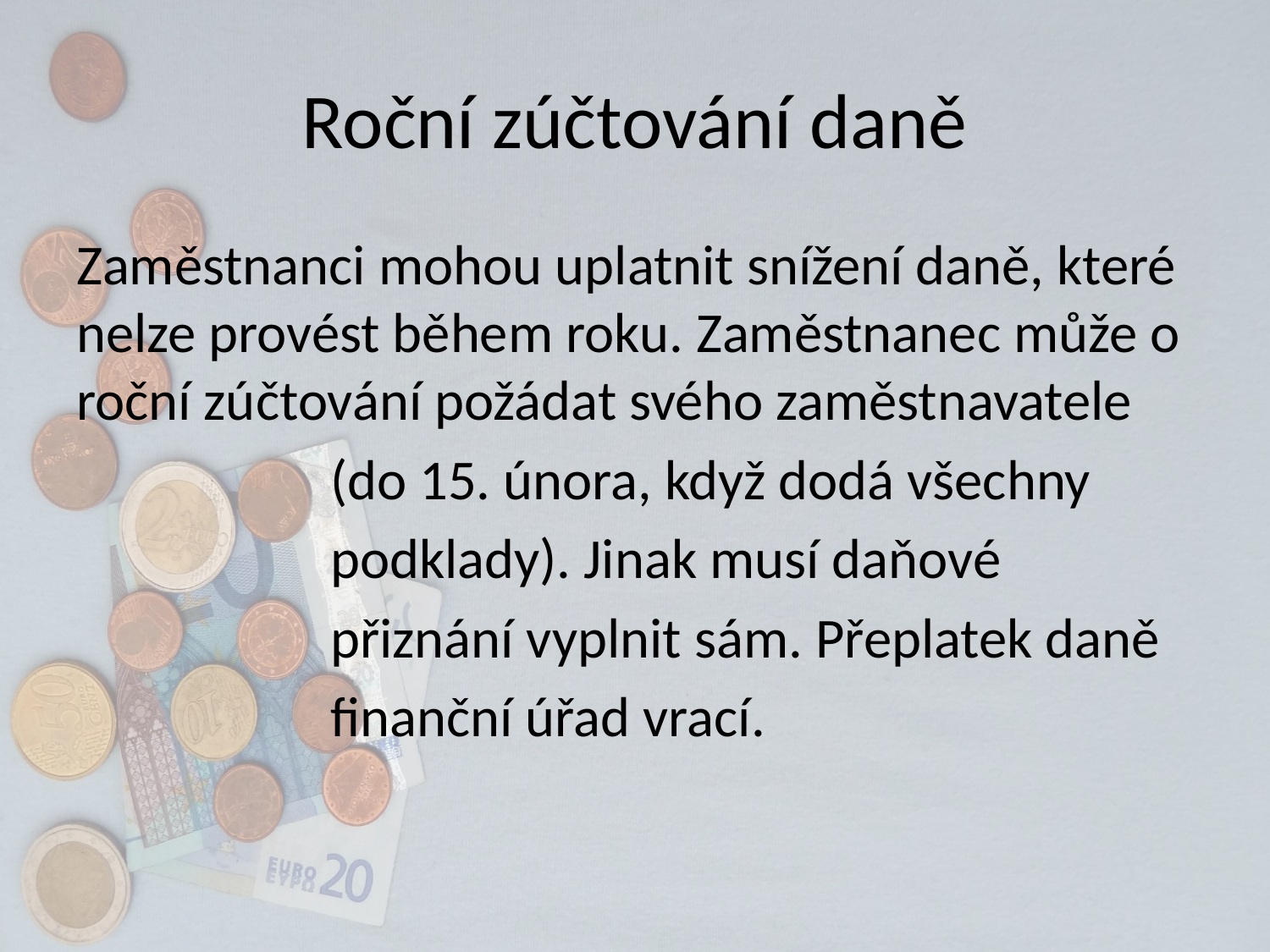

# Roční zúčtování daně
Zaměstnanci mohou uplatnit snížení daně, které nelze provést během roku. Zaměstnanec může o roční zúčtování požádat svého zaměstnavatele
		(do 15. února, když dodá všechny
		podklady). Jinak musí daňové
		přiznání vyplnit sám. Přeplatek daně
		finanční úřad vrací.